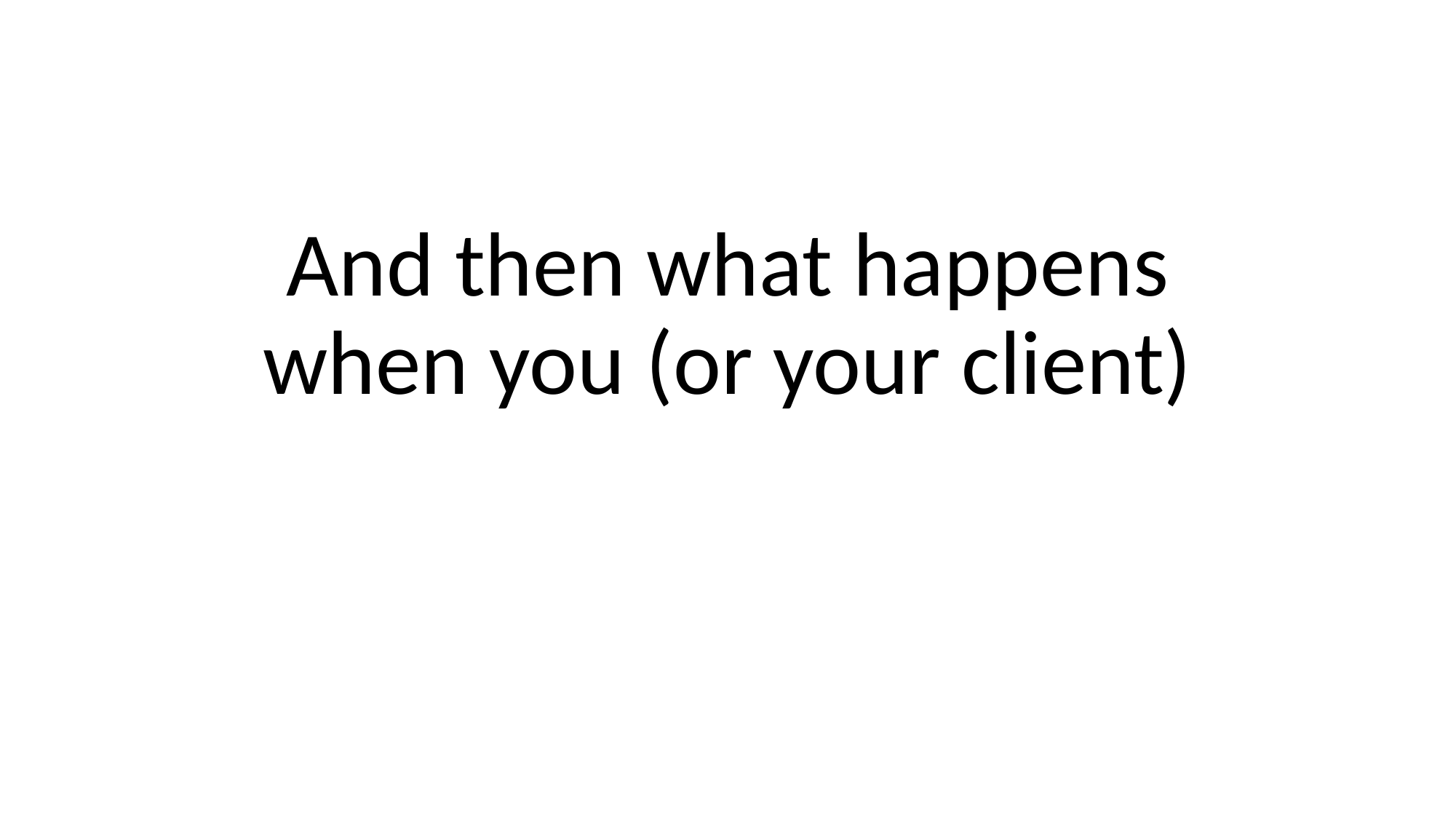

# And then what happens when you (or your client)